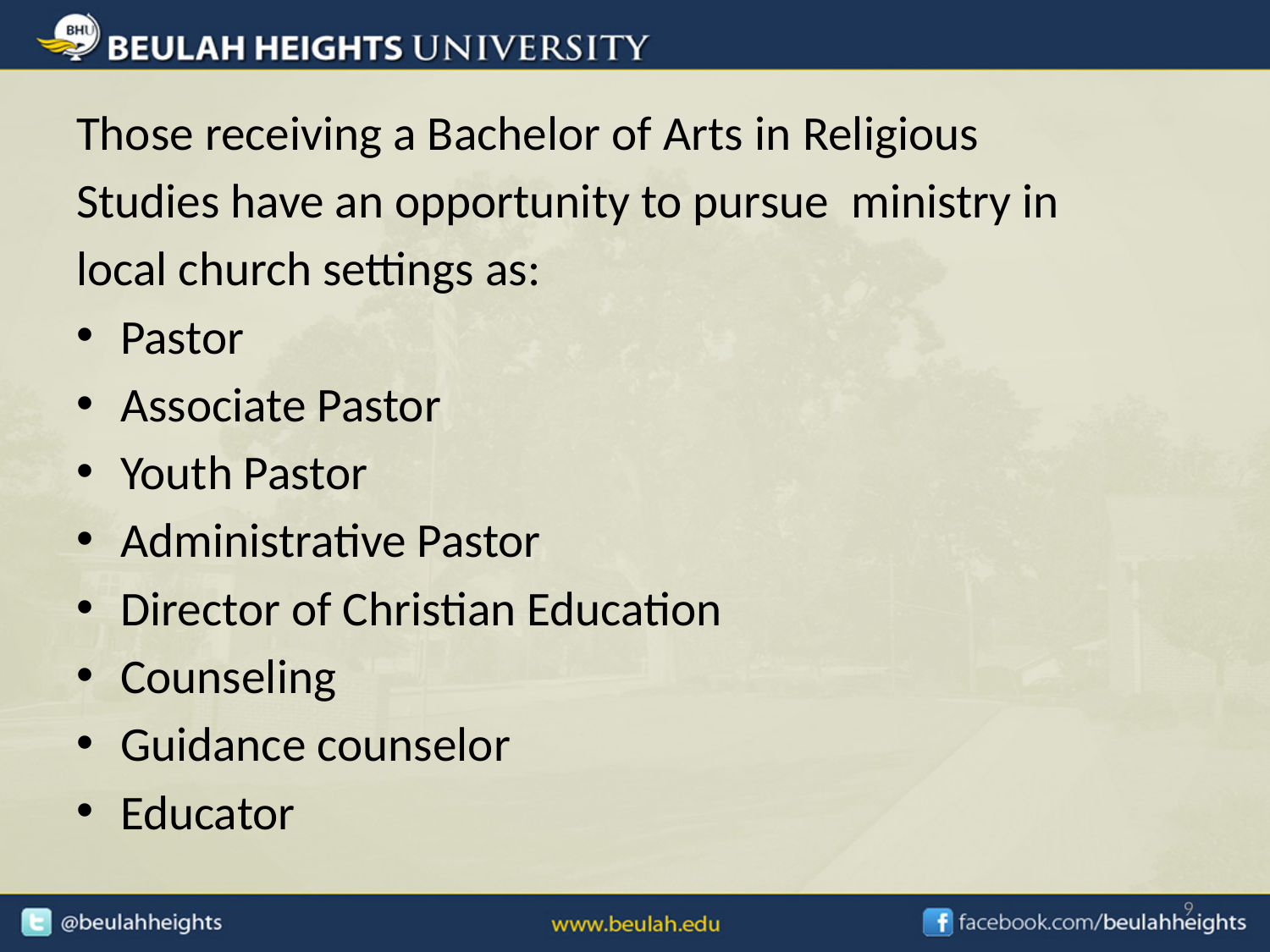

Those receiving a Bachelor of Arts in Religious
Studies have an opportunity to pursue  ministry in
local church settings as:
Pastor
Associate Pastor
Youth Pastor
Administrative Pastor
Director of Christian Education
Counseling
Guidance counselor
Educator

9